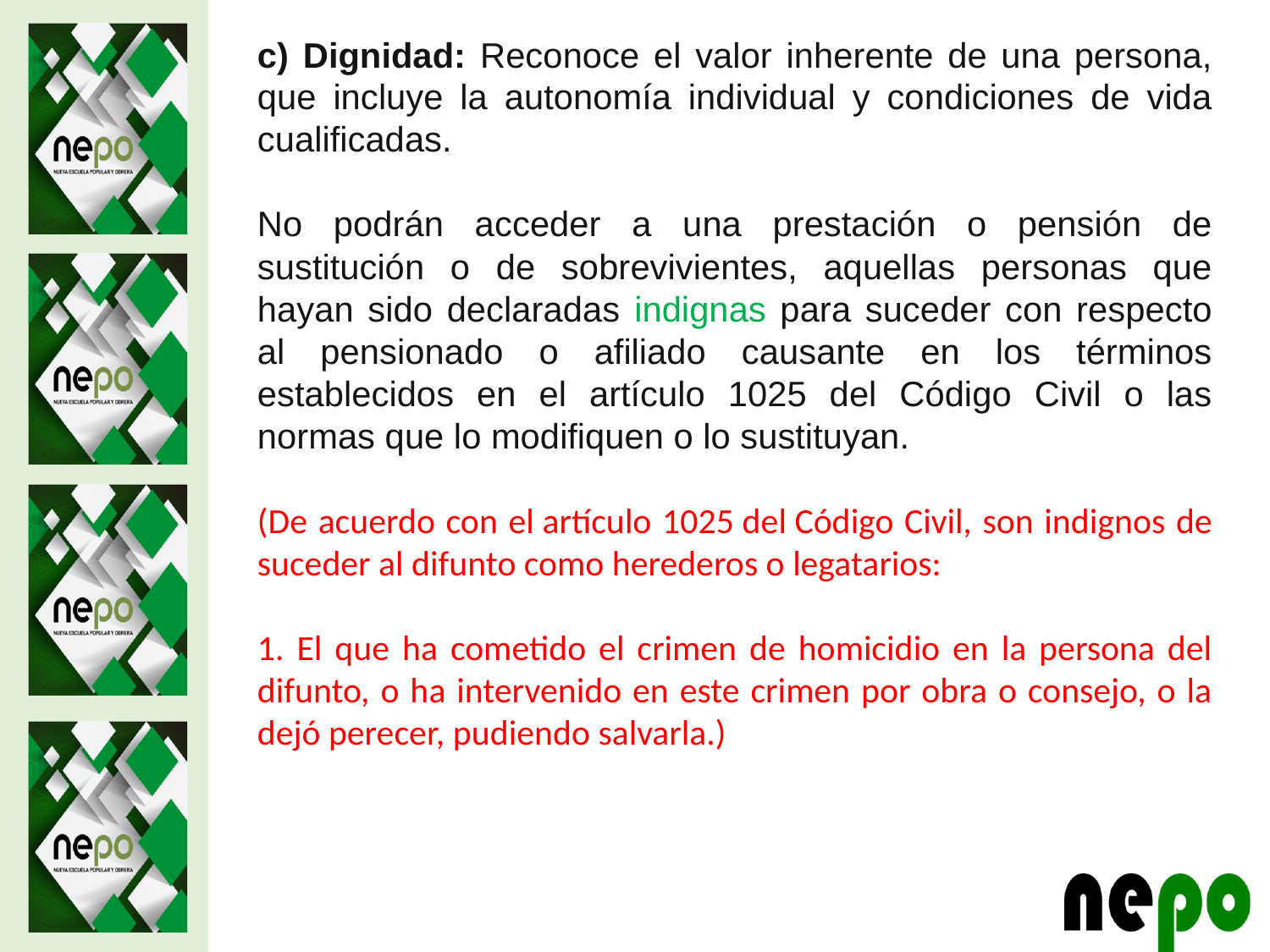

c) Dignidad: Reconoce el valor inherente de una persona, que incluye la autonomía individual y condiciones de vida cualificadas.

No podrán acceder a una prestación o pensión de sustitución o de sobrevivientes, aquellas personas que hayan sido declaradas indignas para suceder con respecto al pensionado o afiliado causante en los términos establecidos en el artículo 1025 del Código Civil o las normas que lo modifiquen o lo sustituyan.

(De acuerdo con el artículo 1025 del Código Civil, son indignos de suceder al difunto como herederos o legatarios:

1. El que ha cometido el crimen de homicidio en la persona del difunto, o ha intervenido en este crimen por obra o consejo, o la dejó perecer, pudiendo salvarla.)